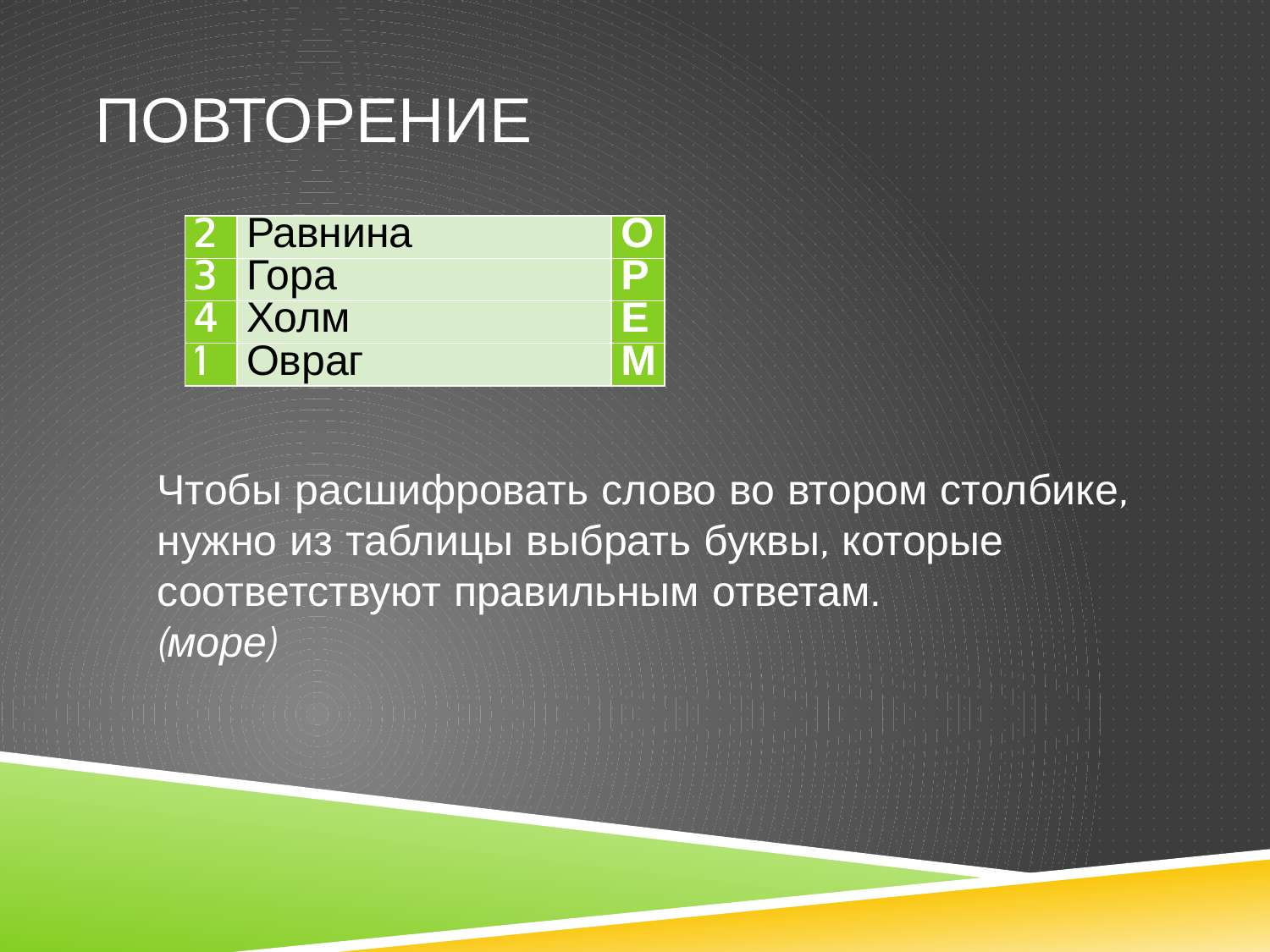

# Повторение
| 2 | Равнина | О |
| --- | --- | --- |
| 3 | Гора | Р |
| 4 | Холм | Е |
| 1 | Овраг | М |

Чтобы расшифровать слово во втором столбике, нужно из таблицы выбрать буквы, которые соответствуют правильным ответам.
(море)